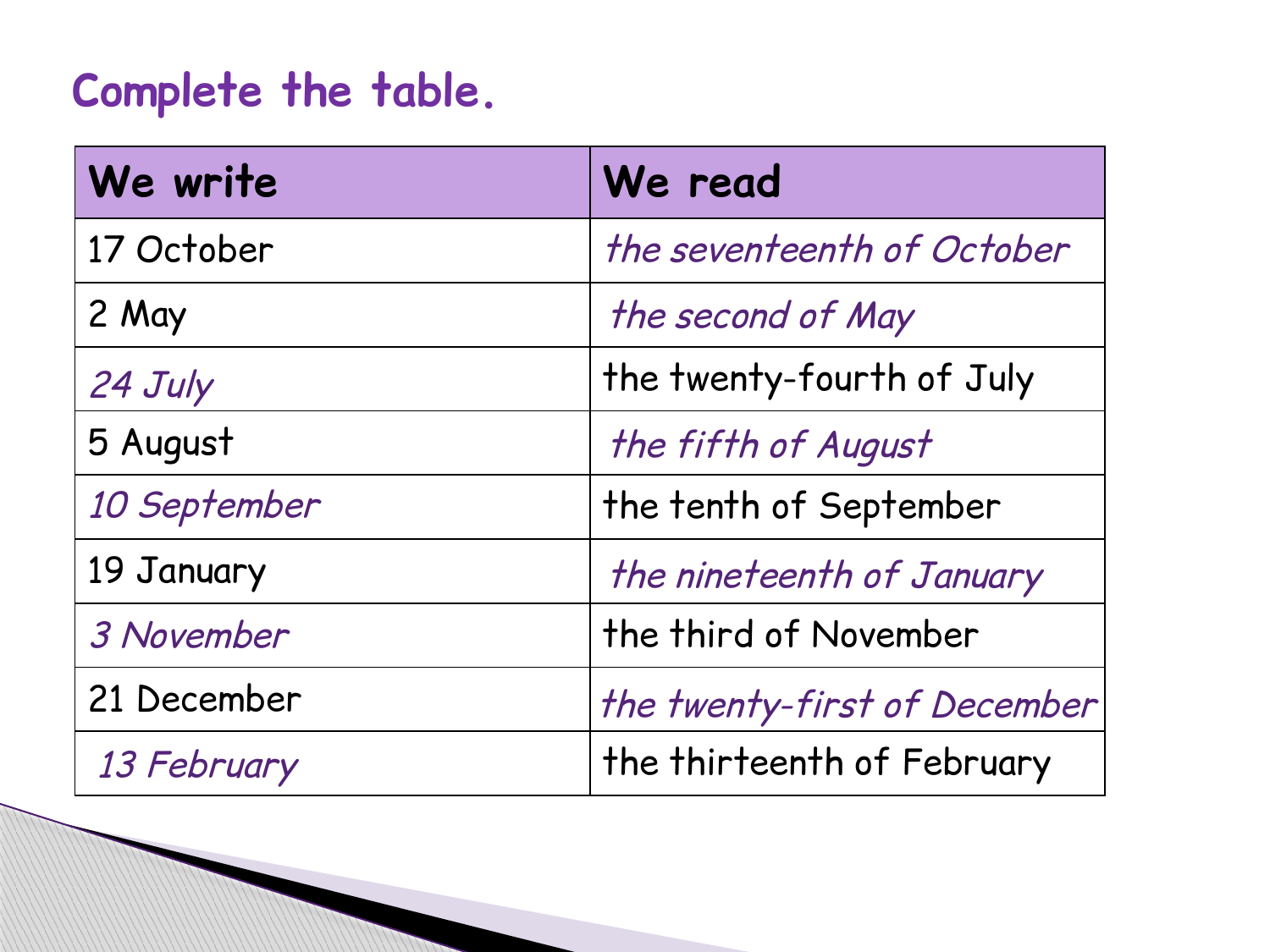

Complete the table.

| We write | We read |
| --- | --- |
| 17 October | the seventeenth of October |
| 2 May |  |
|  | the twenty-fourth of July |
| 5 August |  |
|  | the tenth of September |
| 19 January |  |
|  | the third of November |
| 21 December |  |
|  | the thirteenth of February |
the second of May
24 July
the fifth of August
10 September
the nineteenth of January
3 November
the twenty-first of December
13 February